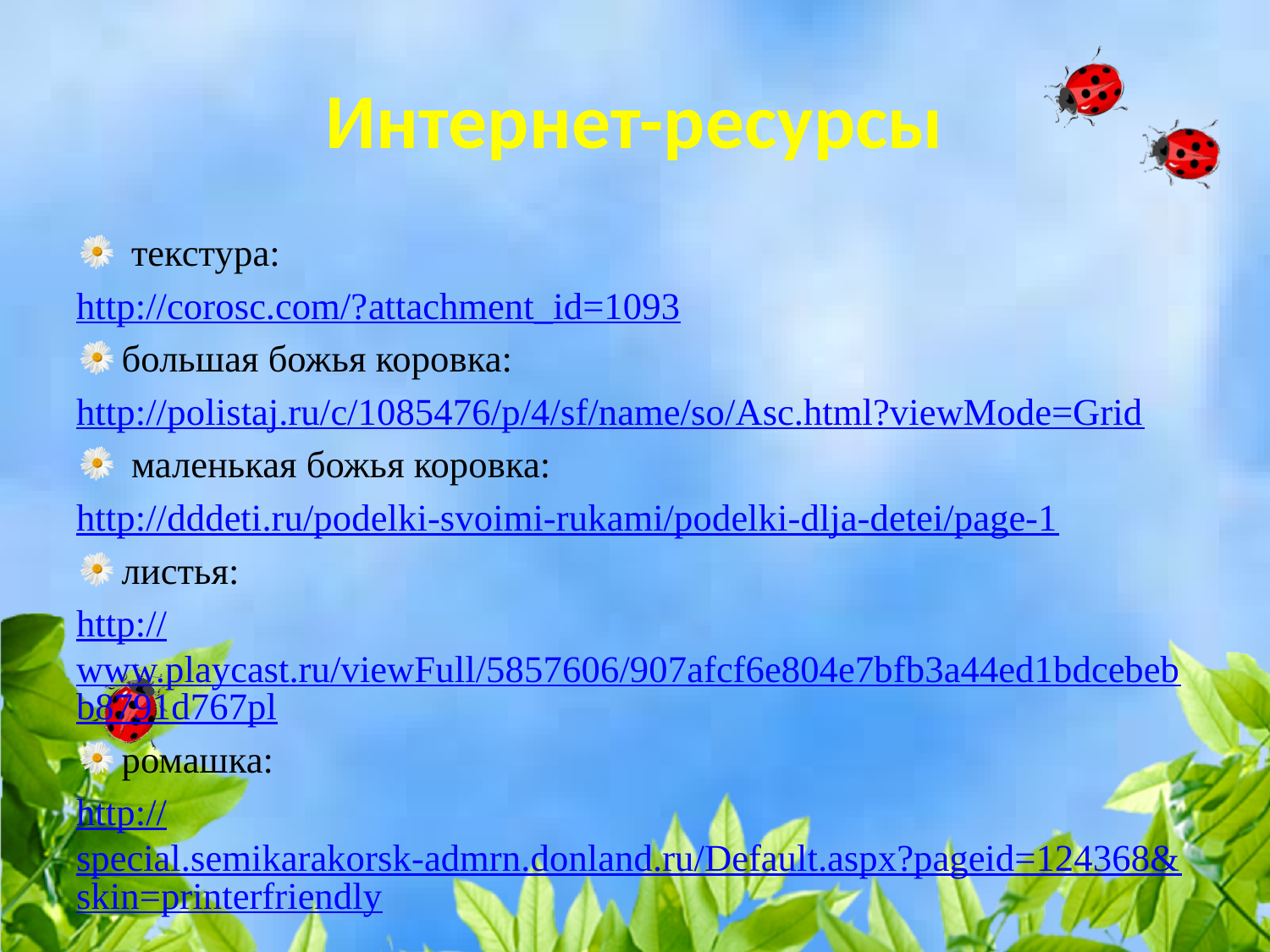

# Интернет-ресурсы
 текстура:
http://corosc.com/?attachment_id=1093
большая божья коровка:
http://polistaj.ru/c/1085476/p/4/sf/name/so/Asc.html?viewMode=Grid
 маленькая божья коровка:
http://dddeti.ru/podelki-svoimi-rukami/podelki-dlja-detei/page-1
листья:
http://www.playcast.ru/viewFull/5857606/907afcf6e804e7bfb3a44ed1bdcebebb8791d767pl
ромашка:
http://special.semikarakorsk-admrn.donland.ru/Default.aspx?pageid=124368&skin=printerfriendly